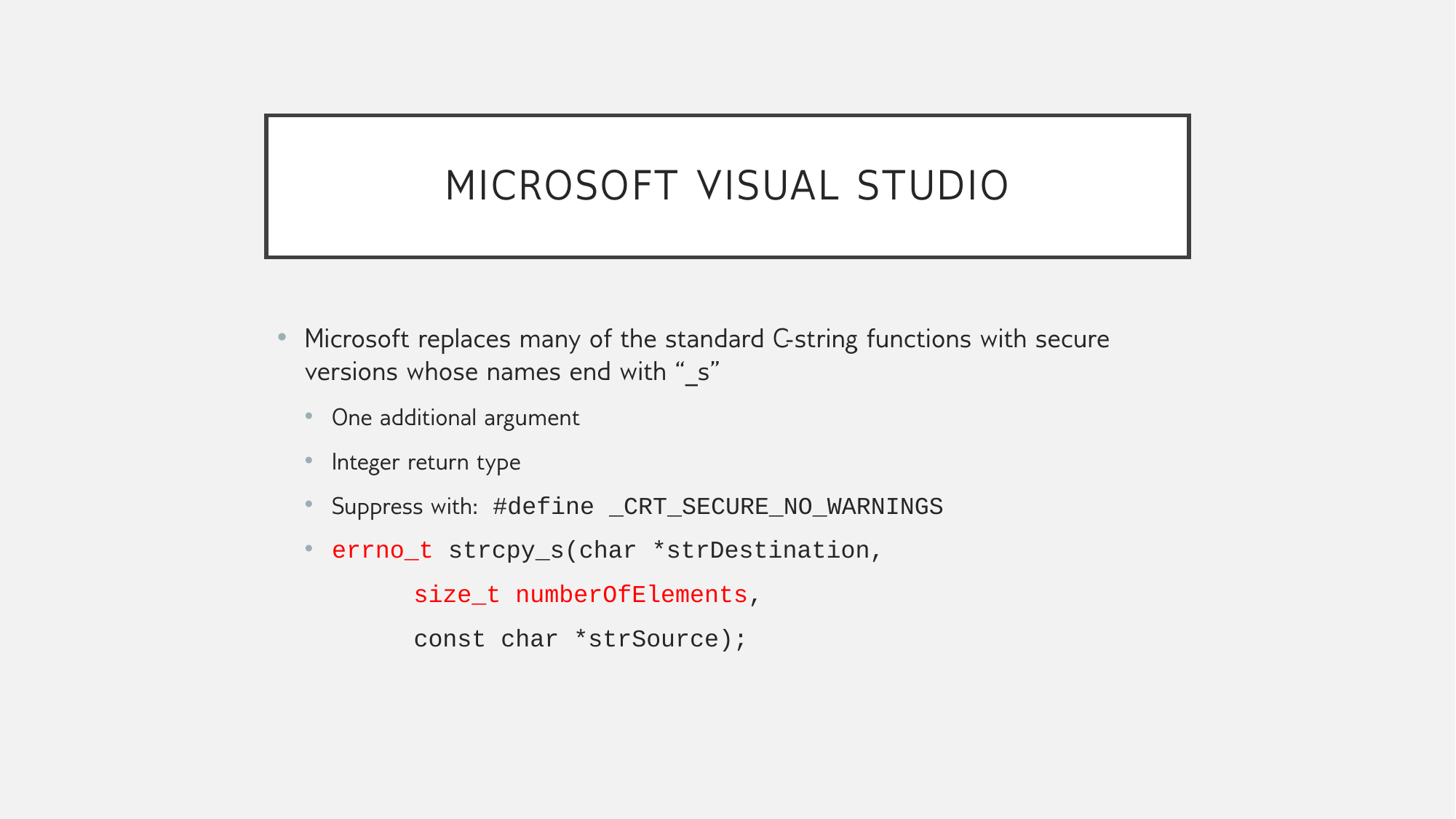

# Microsoft Visual Studio
Microsoft replaces many of the standard C-string functions with secure versions whose names end with “_s”
One additional argument
Integer return type
Suppress with:  #define _CRT_SECURE_NO_WARNINGS
errno_t strcpy_s(char *strDestination,
	size_t numberOfElements,
	const char *strSource);